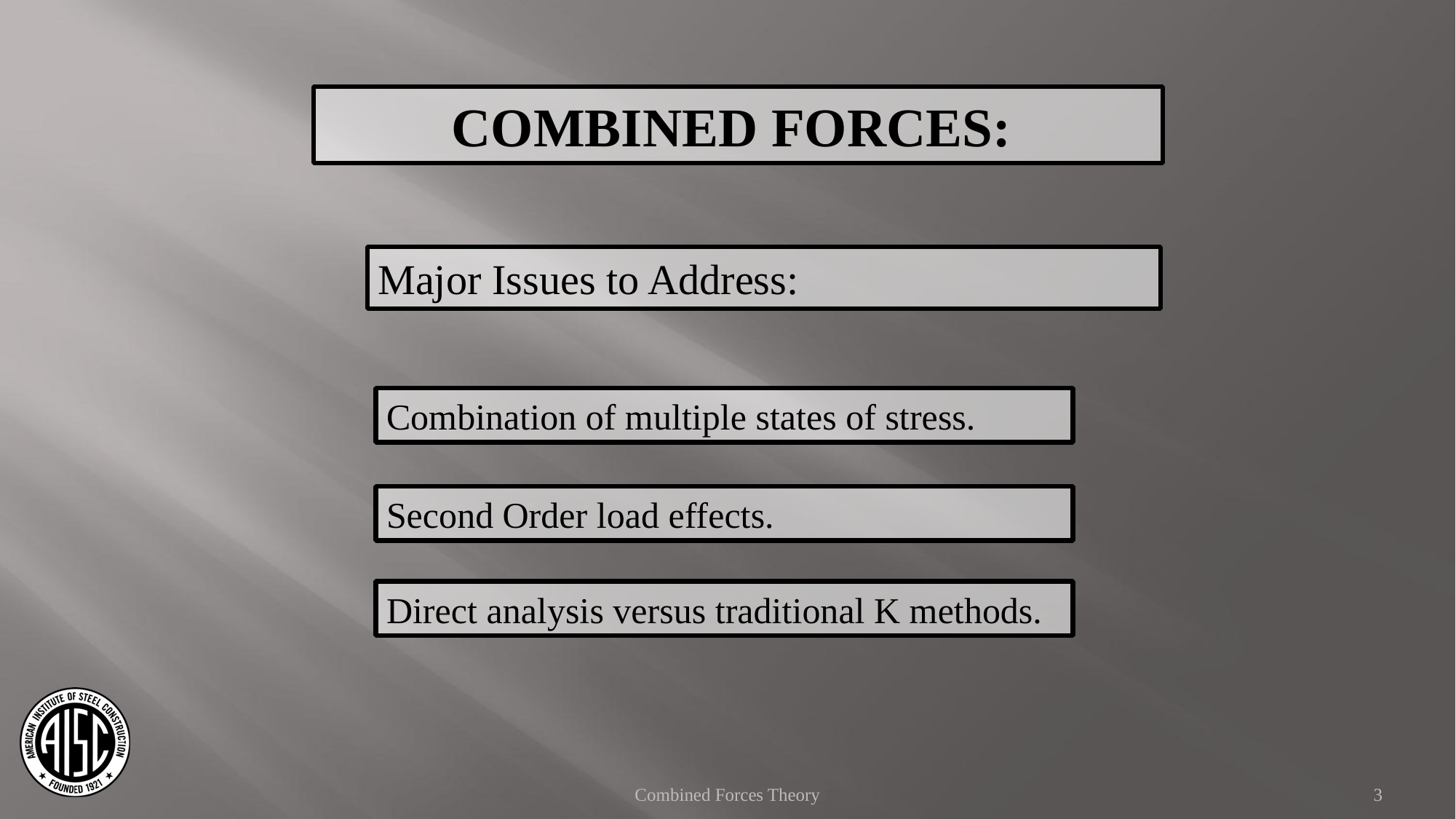

COMBINED FORCES:
Major Issues to Address:
Combination of multiple states of stress.
Second Order load effects.
Direct analysis versus traditional K methods.
Combined Forces Theory
3